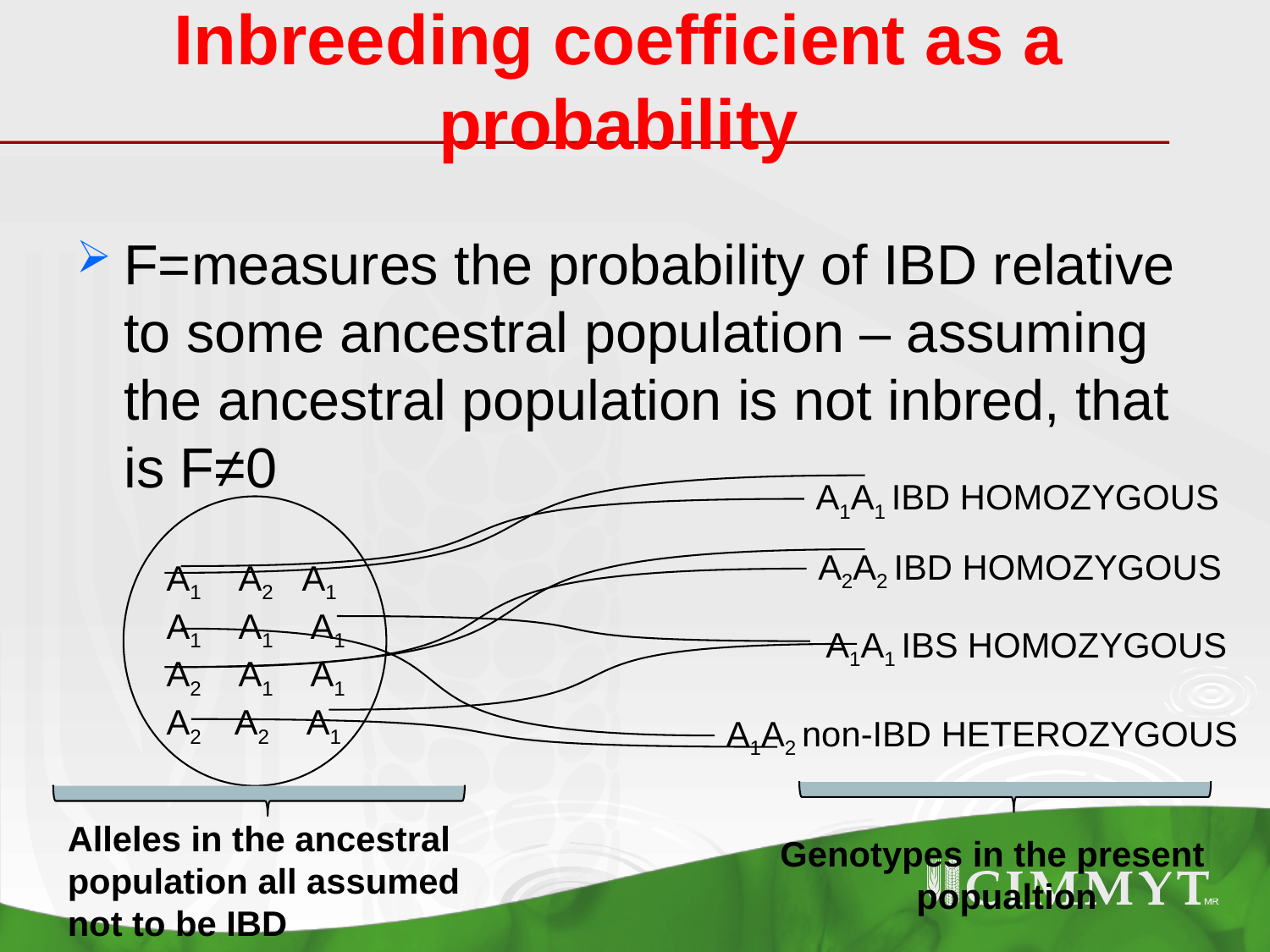

# Inbreeding coefficient as a probability
F=measures the probability of IBD relative to some ancestral population – assuming the ancestral population is not inbred, that is F≠0
A1A1 IBD HOMOZYGOUS

A2A2 IBD HOMOZYGOUS
A1    A2     A1
A1    A1    A1
A2    A1    A1
A2    A2    A1

A1A1 IBS HOMOZYGOUS
A1A2 non-IBD HETEROZYGOUS
Alleles in the ancestral
population all assumed
not to be IBD
Genotypes in the present
              popualtion